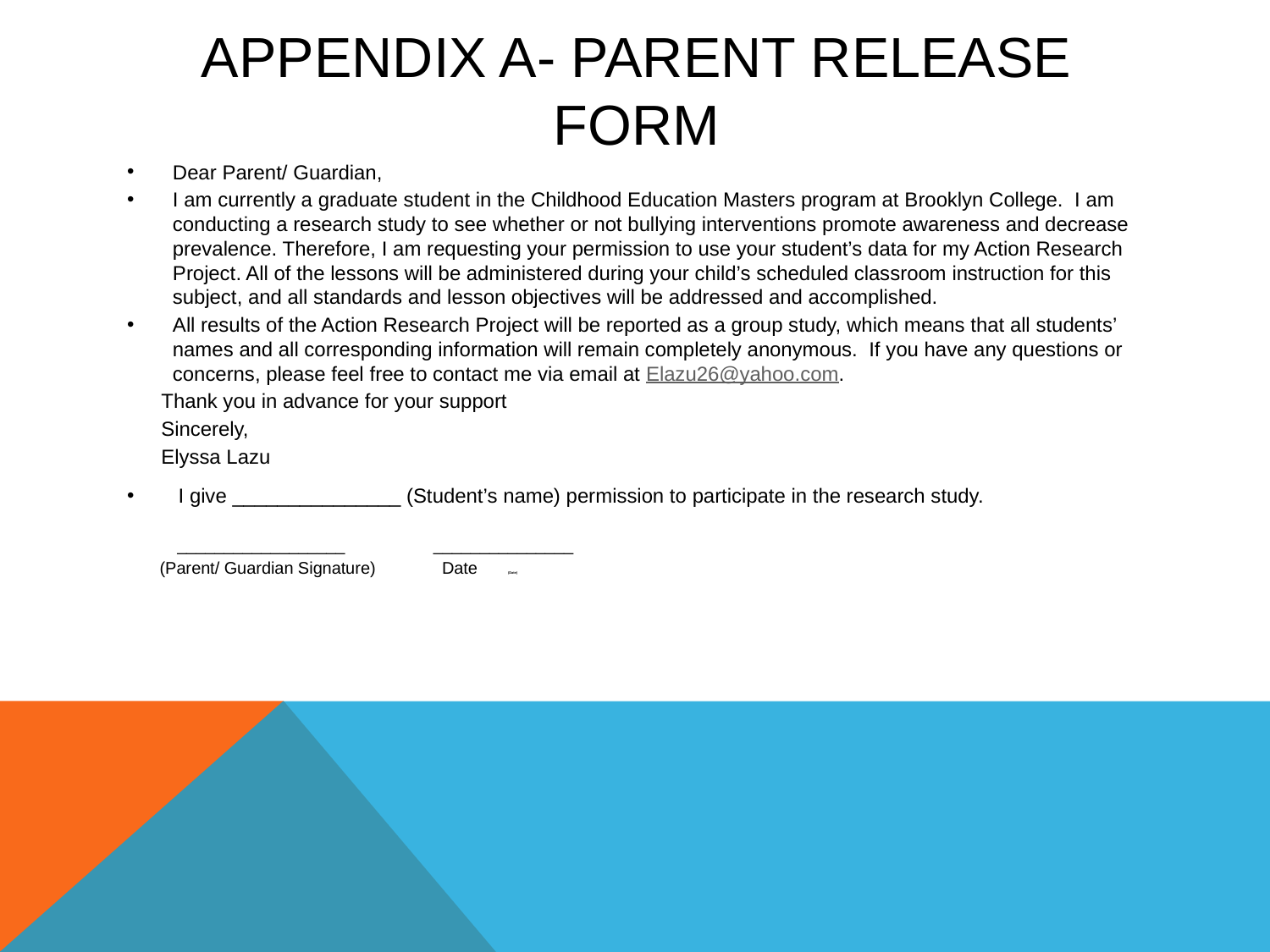

# Appendix A- Parent Release Form
Dear Parent/ Guardian,
I am currently a graduate student in the Childhood Education Masters program at Brooklyn College.  I am conducting a research study to see whether or not bullying interventions promote awareness and decrease prevalence. Therefore, I am requesting your permission to use your student’s data for my Action Research Project. All of the lessons will be administered during your child’s scheduled classroom instruction for this subject, and all standards and lesson objectives will be addressed and accomplished.
All results of the Action Research Project will be reported as a group study, which means that all students’ names and all corresponding information will remain completely anonymous.  If you have any questions or concerns, please feel free to contact me via email at Elazu26@yahoo.com.
      Thank you in advance for your support
      Sincerely,
      Elyssa Lazu

 I give _______________ (Student’s name) permission to participate in the research study.

	 __________________                   _______________
       (Parent/ Guardian Signature)	            Date				(Date)